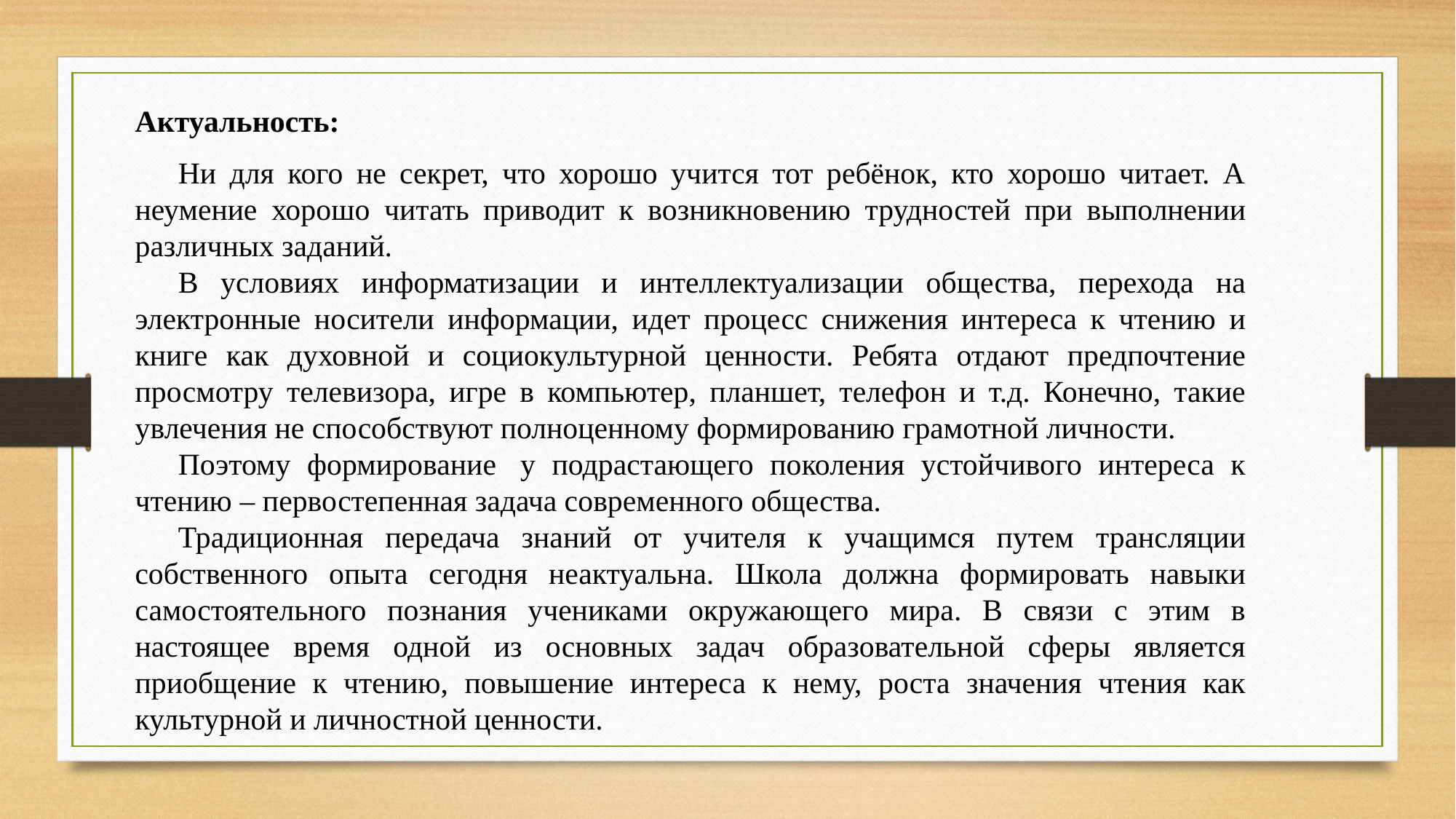

Актуальность:
Ни для кого не секрет, что хорошо учится тот ребёнок, кто хорошо читает. А неумение хорошо читать приводит к возникновению трудностей при выполнении различных заданий.
В условиях информатизации и интеллектуализации общества, перехода на электронные носители информации, идет процесс снижения интереса к чтению и книге как духовной и социокультурной ценности. Ребята отдают предпочтение просмотру телевизора, игре в компьютер, планшет, телефон и т.д. Конечно, такие увлечения не способствуют полноценному формированию грамотной личности.
Поэтому формирование  у подрастающего поколения устойчивого интереса к чтению – первостепенная задача современного общества.
Традиционная передача знаний от учителя к учащимся путем трансляции собственного опыта сегодня неактуальна. Школа должна формировать навыки самостоятельного познания учениками окружающего мира. В связи с этим в настоящее время одной из основных задач образовательной сферы является приобщение к чтению, повышение интереса к нему, роста значения чтения как культурной и личностной ценности.